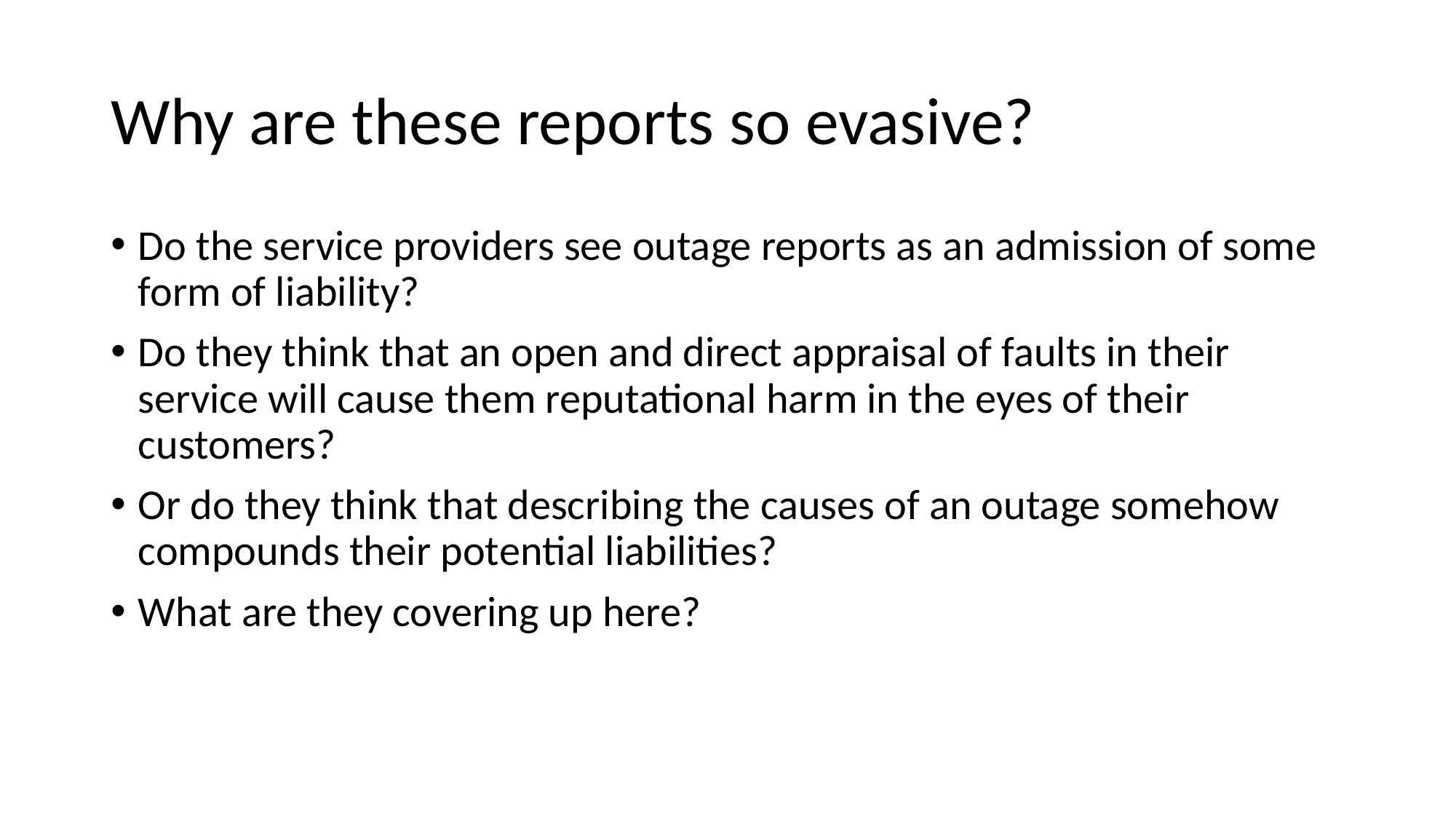

# Why are these reports so evasive?
Do the service providers see outage reports as an admission of some form of liability?
Do they think that an open and direct appraisal of faults in their service will cause them reputational harm in the eyes of their customers?
Or do they think that describing the causes of an outage somehow compounds their potential liabilities?
What are they covering up here?